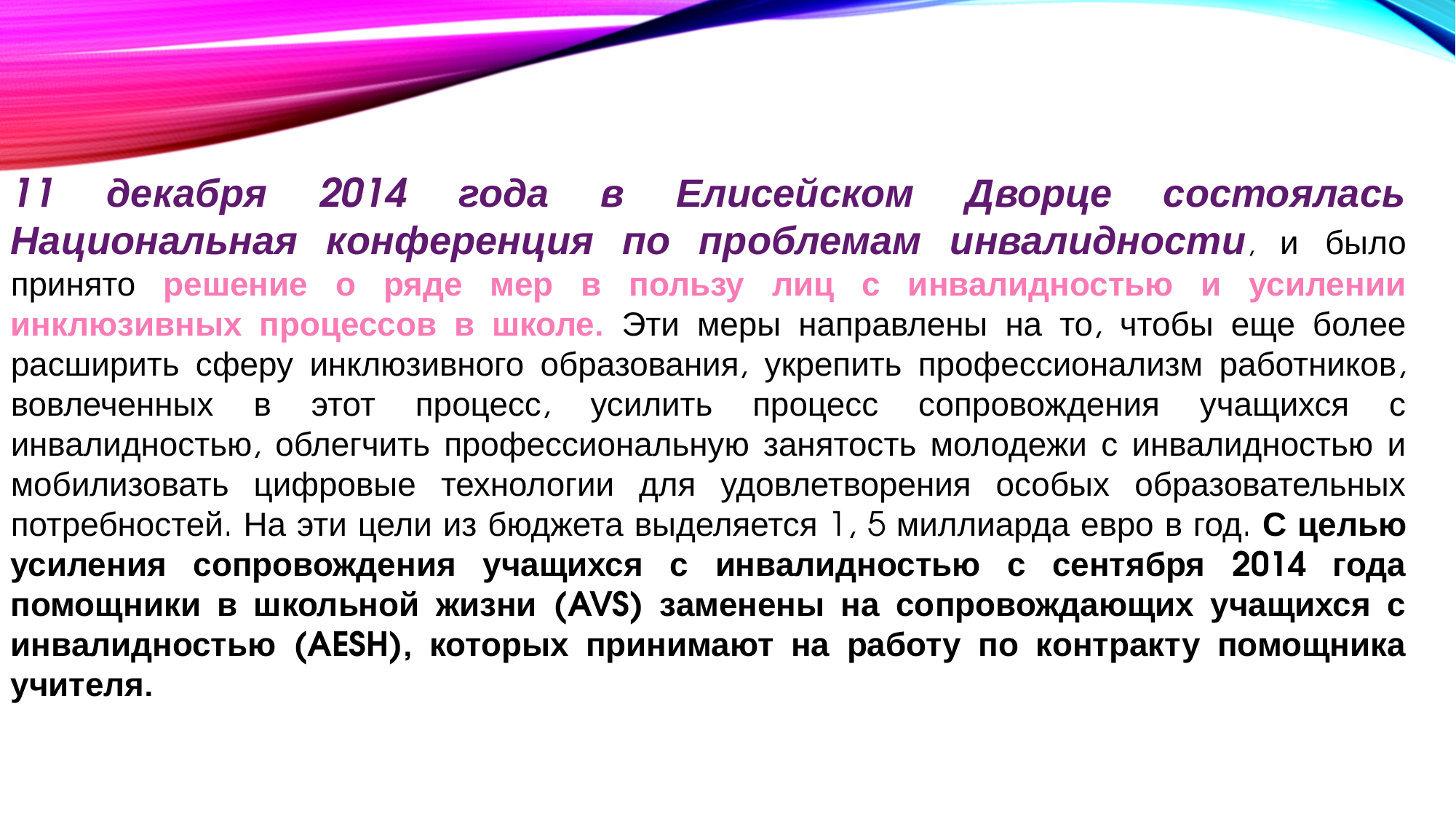

11 декабря 2014 года в Елисейском Дворце состоялась Национальная конференция по проблемам инвалидности, и было принято решение о ряде мер в пользу лиц с инвалидностью и усилении инклюзивных процессов в школе. Эти меры направлены на то, чтобы еще более расширить сферу инклюзивного образования, укрепить профессионализм работников, вовлеченных в этот процесс, усилить процесс сопровождения учащихся с инвалидностью, облегчить профессиональную занятость молодежи с инвалидностью и мобилизовать цифровые технологии для удовлетворения особых образовательных потребностей. На эти цели из бюджета выделяется 1, 5 миллиарда евро в год. С целью усиления сопровождения учащихся с инвалидностью с сентября 2014 года помощники в школьной жизни (AVS) заменены на сопровождающих учащихся с инвалидностью (AESH), которых принимают на работу по контракту помощника учителя.